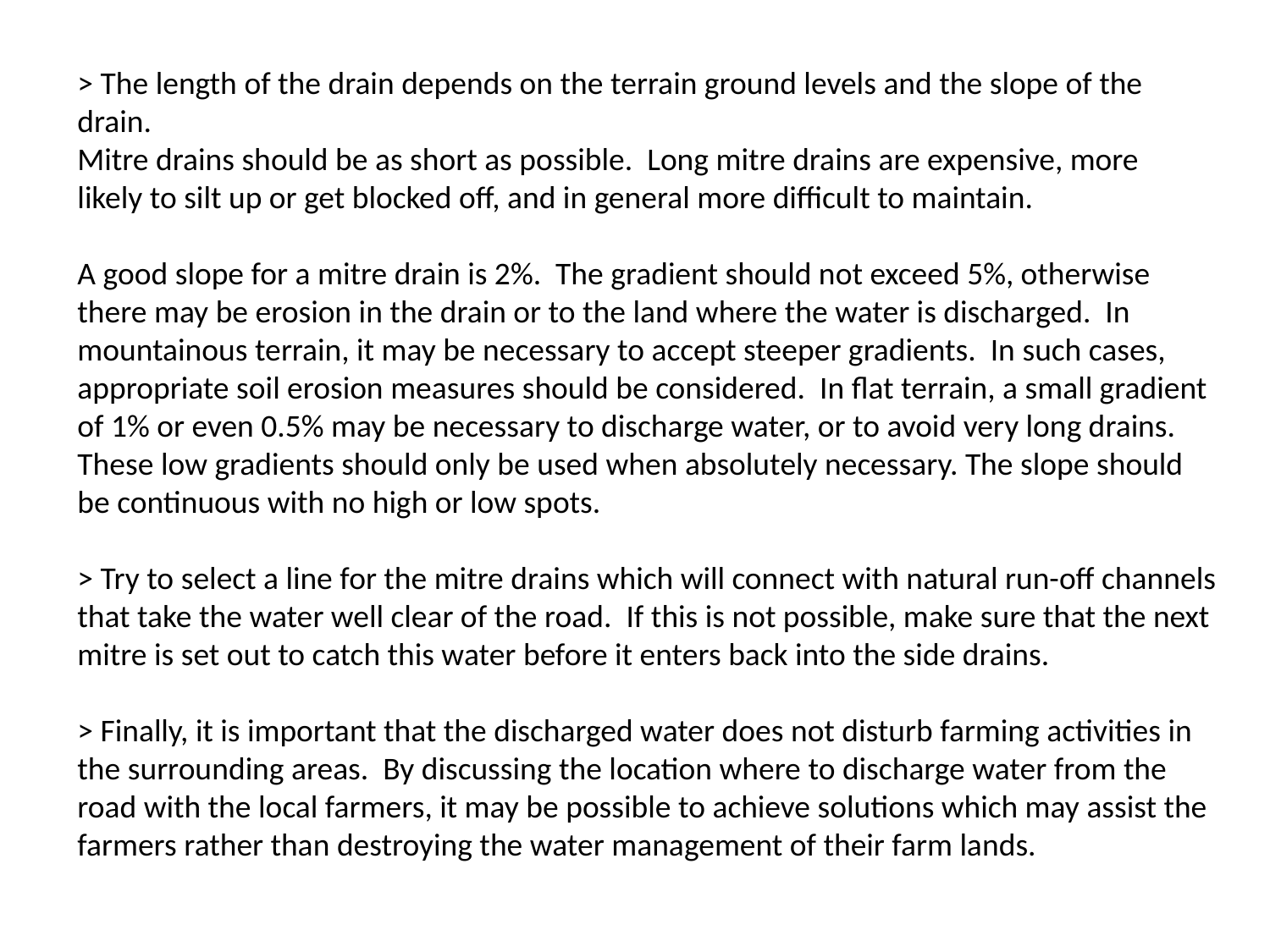

> The length of the drain depends on the terrain ground levels and the slope of the drain.
Mitre drains should be as short as possible.  Long mitre drains are expensive, more
likely to silt up or get blocked off, and in general more difficult to maintain.

A good slope for a mitre drain is 2%.  The gradient should not exceed 5%, otherwise there may be erosion in the drain or to the land where the water is discharged.  In mountainous terrain, it may be necessary to accept steeper gradients.  In such cases, appropriate soil erosion measures should be considered.  In flat terrain, a small gradient of 1% or even 0.5% may be necessary to discharge water, or to avoid very long drains.  These low gradients should only be used when absolutely necessary. The slope should be continuous with no high or low spots.

> Try to select a line for the mitre drains which will connect with natural run-off channels that take the water well clear of the road.  If this is not possible, make sure that the next mitre is set out to catch this water before it enters back into the side drains.

> Finally, it is important that the discharged water does not disturb farming activities in the surrounding areas.  By discussing the location where to discharge water from the road with the local farmers, it may be possible to achieve solutions which may assist the farmers rather than destroying the water management of their farm lands.